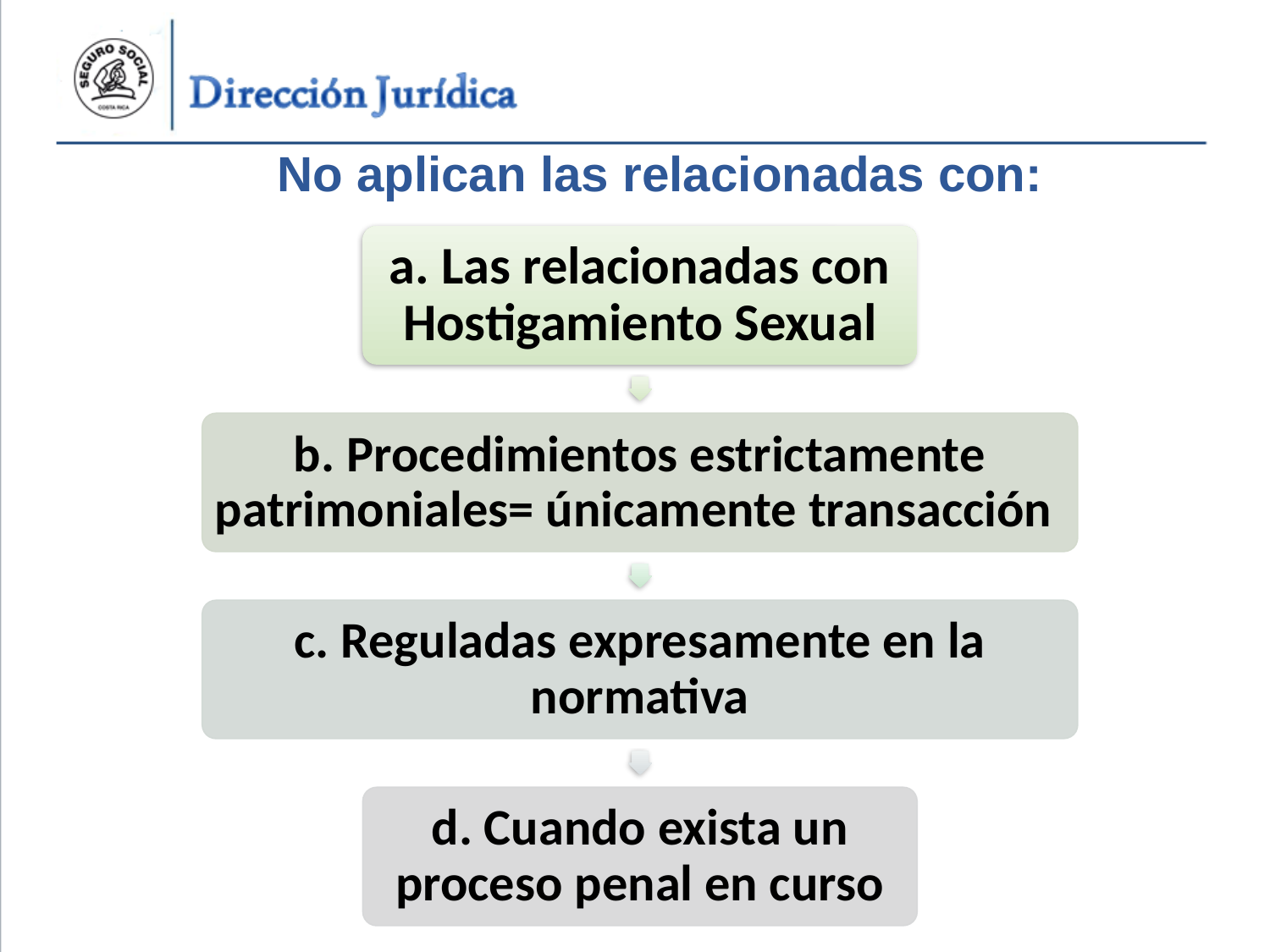

No aplican las relacionadas con:
a. Las relacionadas con Hostigamiento Sexual
b. Procedimientos estrictamente patrimoniales= únicamente transacción
c. Reguladas expresamente en la normativa
d. Cuando exista un proceso penal en curso